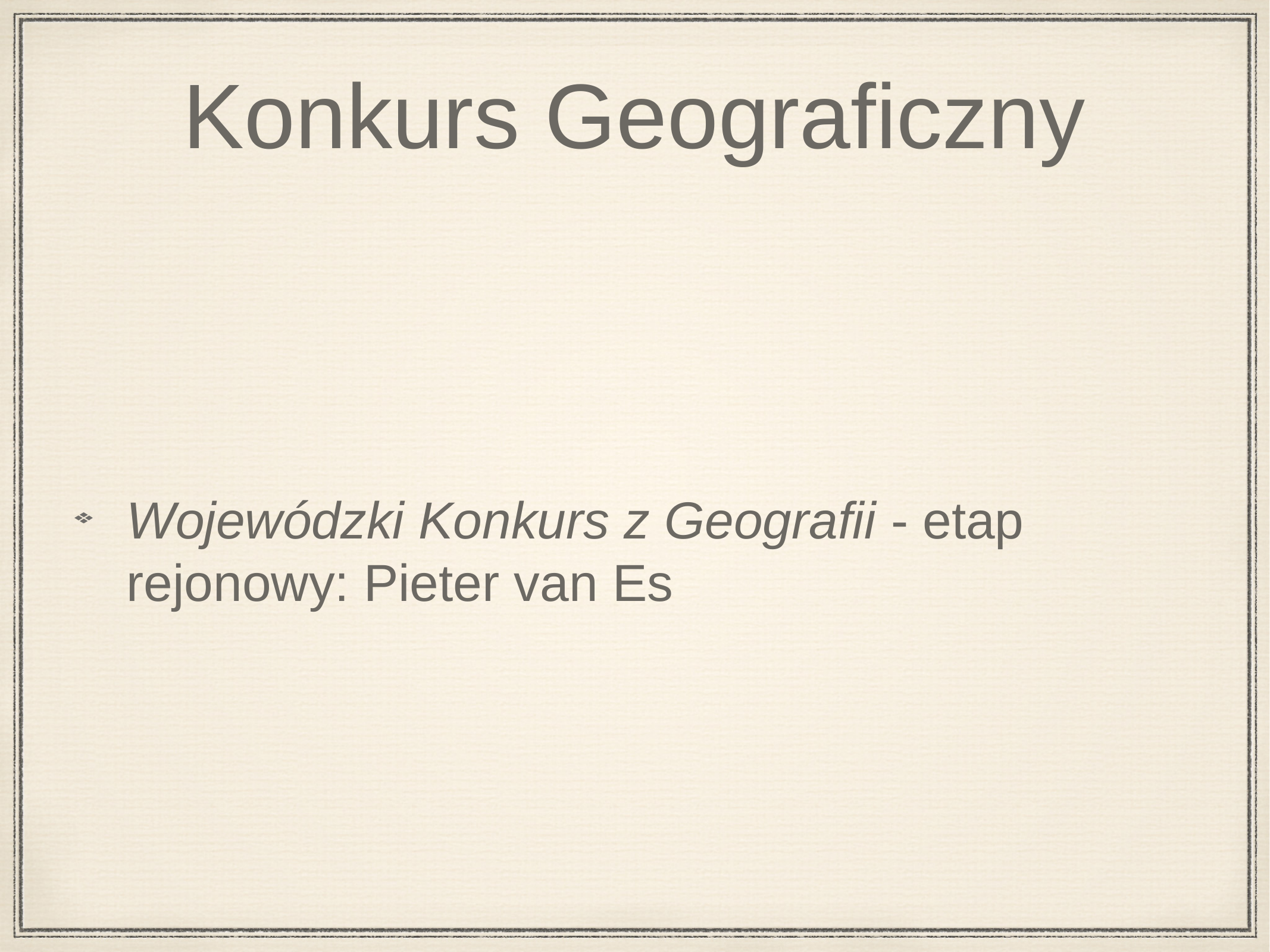

# Konkurs Geograficzny
Wojewódzki Konkurs z Geografii - etap rejonowy: Pieter van Es